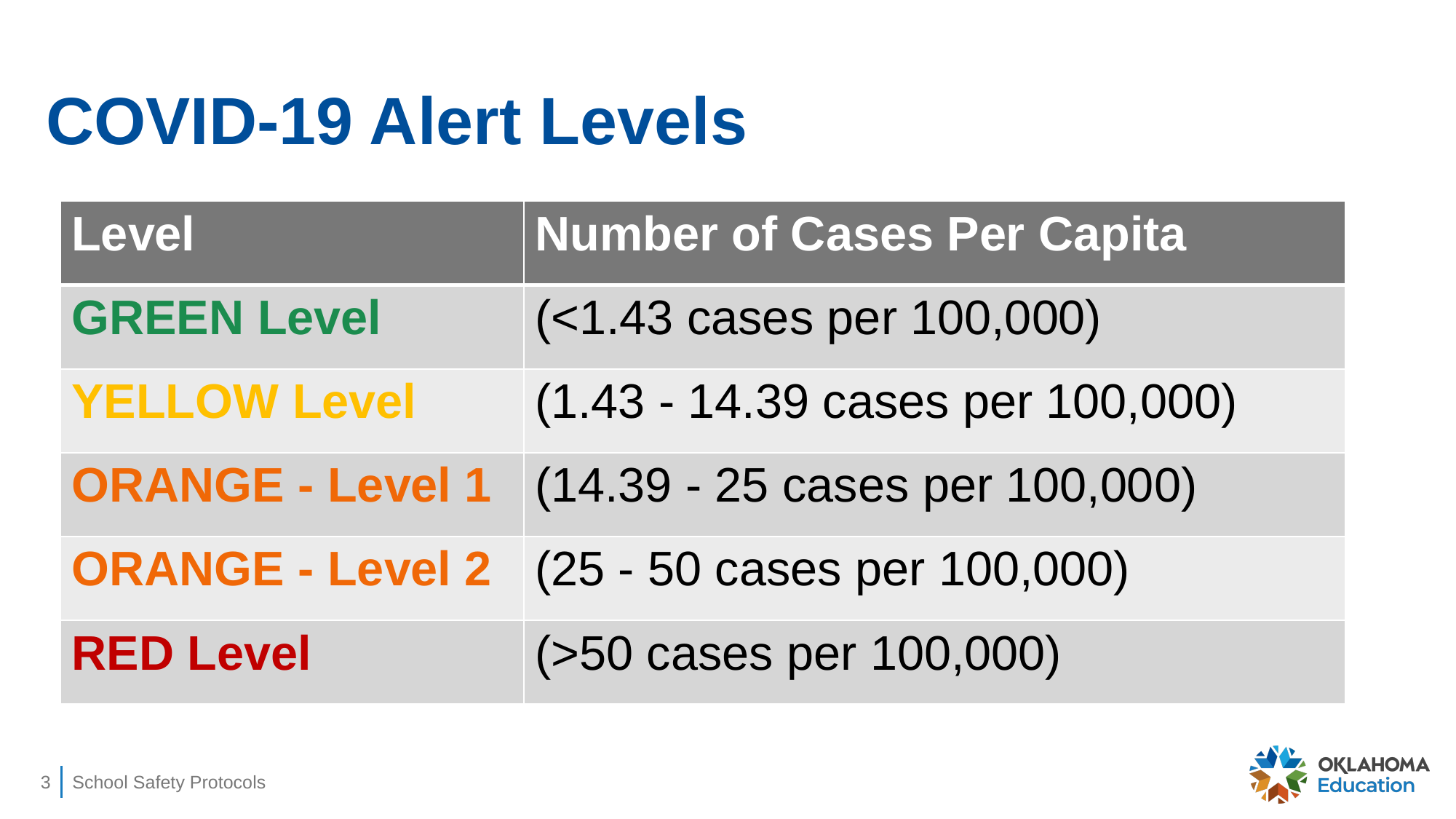

# COVID-19 Alert Levels
| Level | Number of Cases Per Capita |
| --- | --- |
| GREEN Level | (<1.43 cases per 100,000) |
| YELLOW Level | (1.43 - 14.39 cases per 100,000) |
| ORANGE - Level 1 | (14.39 - 25 cases per 100,000) |
| ORANGE - Level 2 | (25 - 50 cases per 100,000) |
| RED Level | (>50 cases per 100,000) |
3
School Safety Protocols